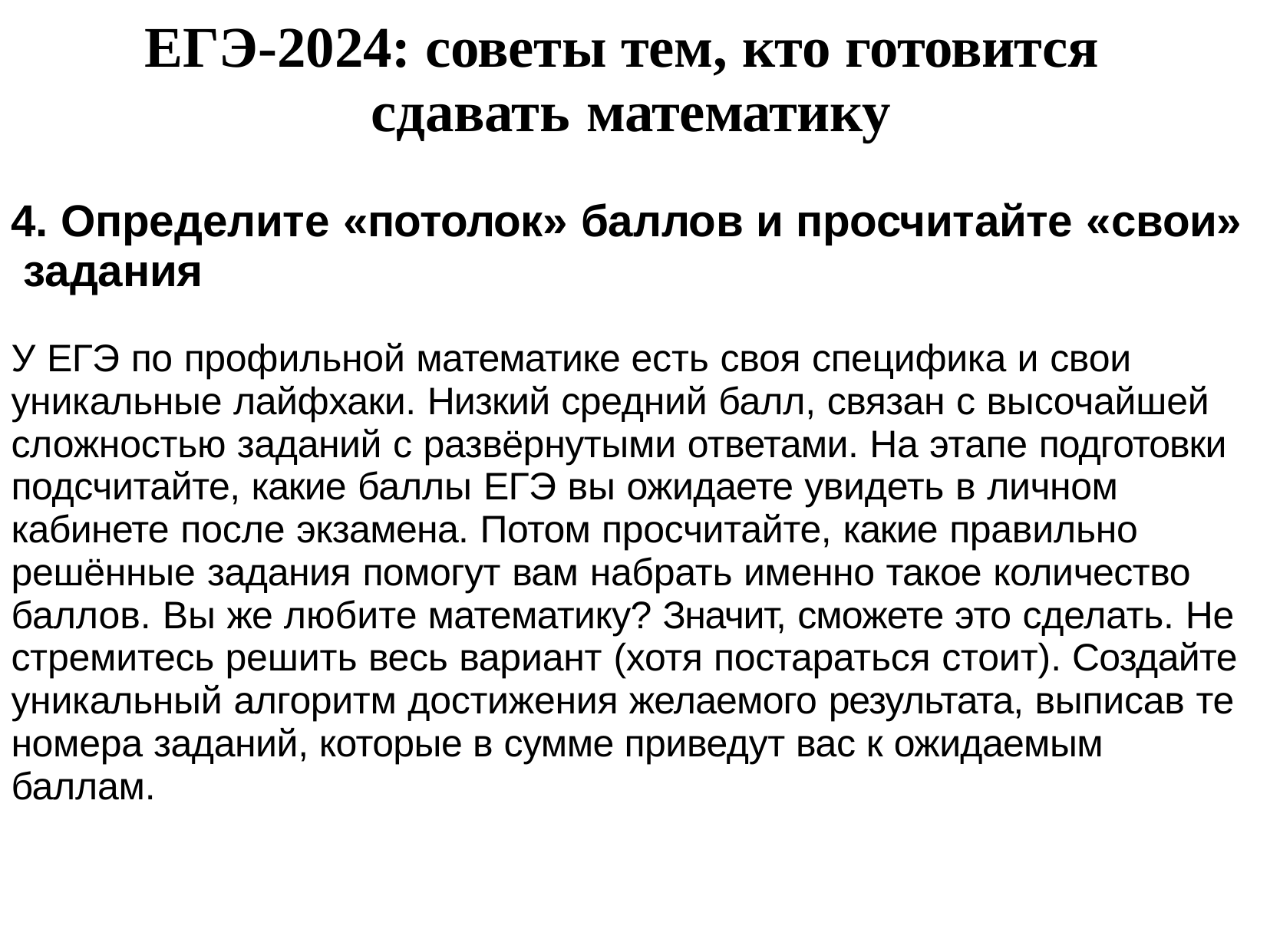

# ЕГЭ-2024: советы тем, кто готовится  сдавать	математику
4. Определите «потолок» баллов и просчитайте «свои»  задания
У ЕГЭ по профильной математике есть своя специфика и свои  уникальные лайфхаки. Низкий средний балл, связан с высочайшей  сложностью заданий с развёрнутыми ответами. На этапе подготовки  подсчитайте, какие баллы ЕГЭ вы ожидаете увидеть в личном  кабинете после экзамена. Потом просчитайте, какие правильно  решённые задания помогут вам набрать именно такое количество  баллов. Вы же любите математику? Значит, сможете это сделать. Не  стремитесь решить весь вариант (хотя постараться стоит). Создайте  уникальный алгоритм достижения желаемого результата, выписав те  номера заданий, которые в сумме приведут вас к ожидаемым  баллам.